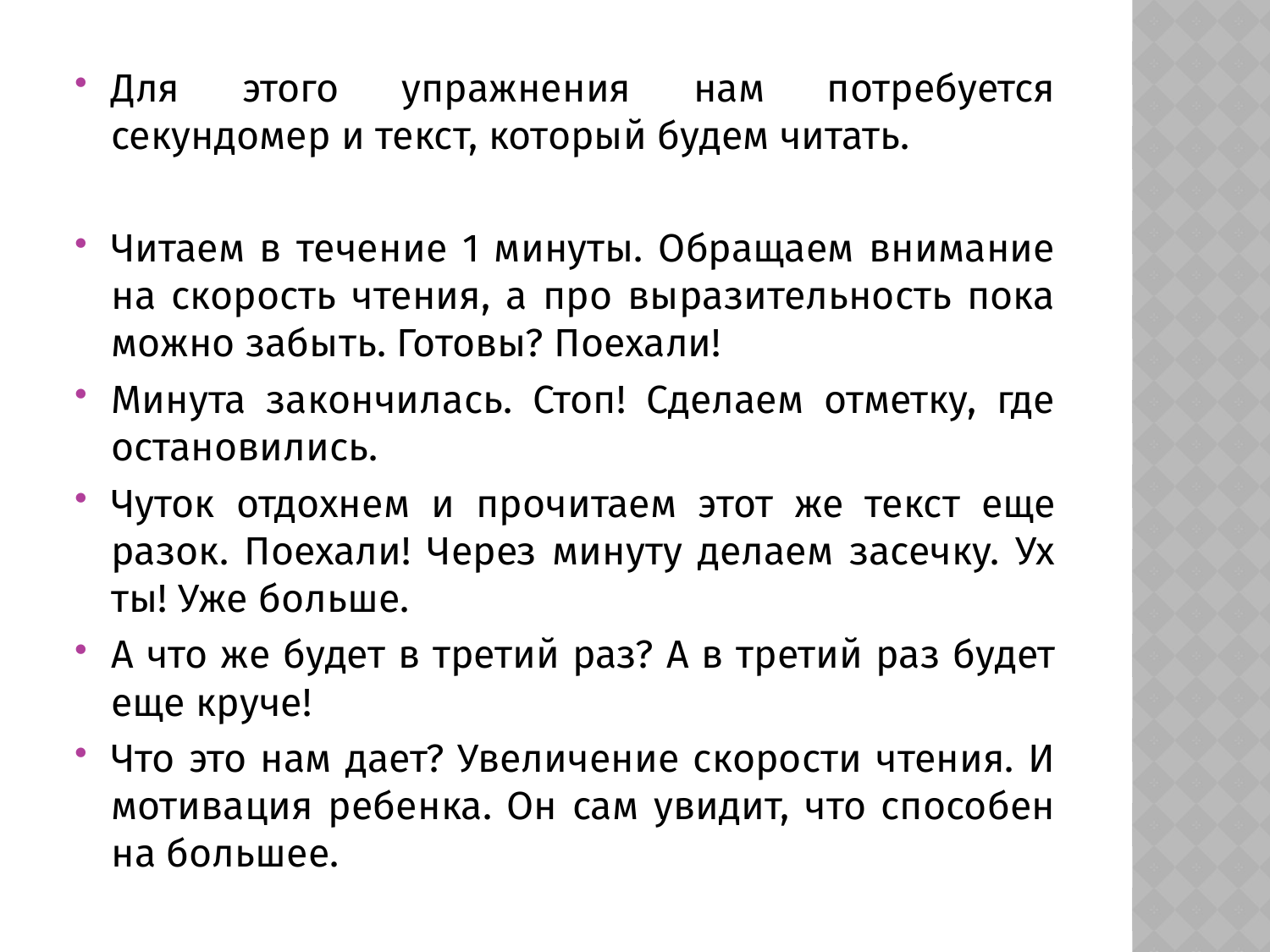

#
Для этого упражнения нам потребуется секундомер и текст, который будем читать.

Читаем в течение 1 минуты. Обращаем внимание на скорость чтения, а про выразительность пока можно забыть. Готовы? Поехали!
Минута закончилась. Стоп! Сделаем отметку, где остановились.
Чуток отдохнем и прочитаем этот же текст еще разок. Поехали! Через минуту делаем засечку. Ух ты! Уже больше.
А что же будет в третий раз? А в третий раз будет еще круче!
Что это нам дает? Увеличение скорости чтения. И мотивация ребенка. Он сам увидит, что способен на большее.